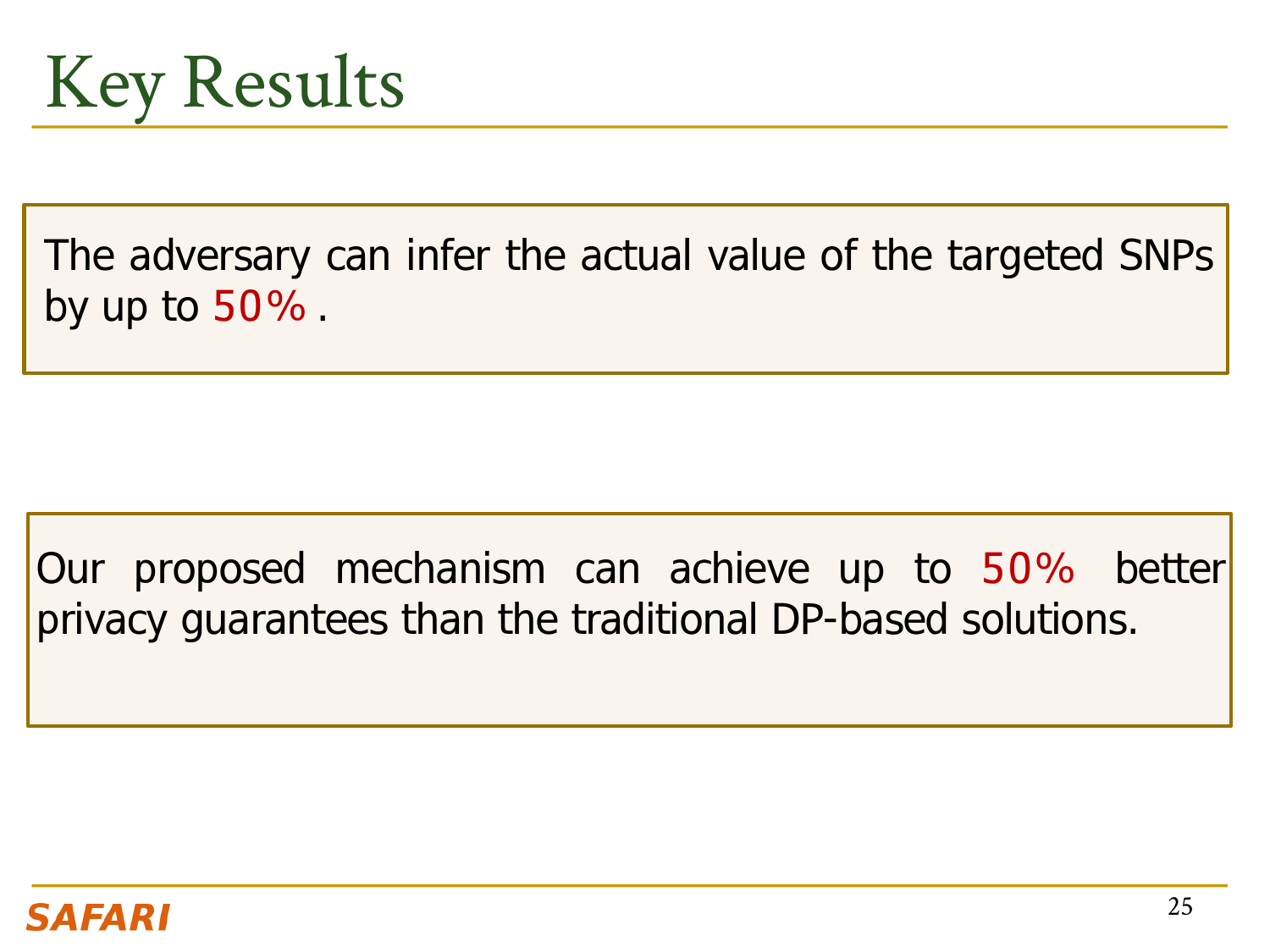

# Key Results

The adversary can infer the actual value of the targeted SNPs by up to 50%.

Our proposed mechanism can achieve up to 50% better privacy guarantees than the traditional DP-based solutions.
25